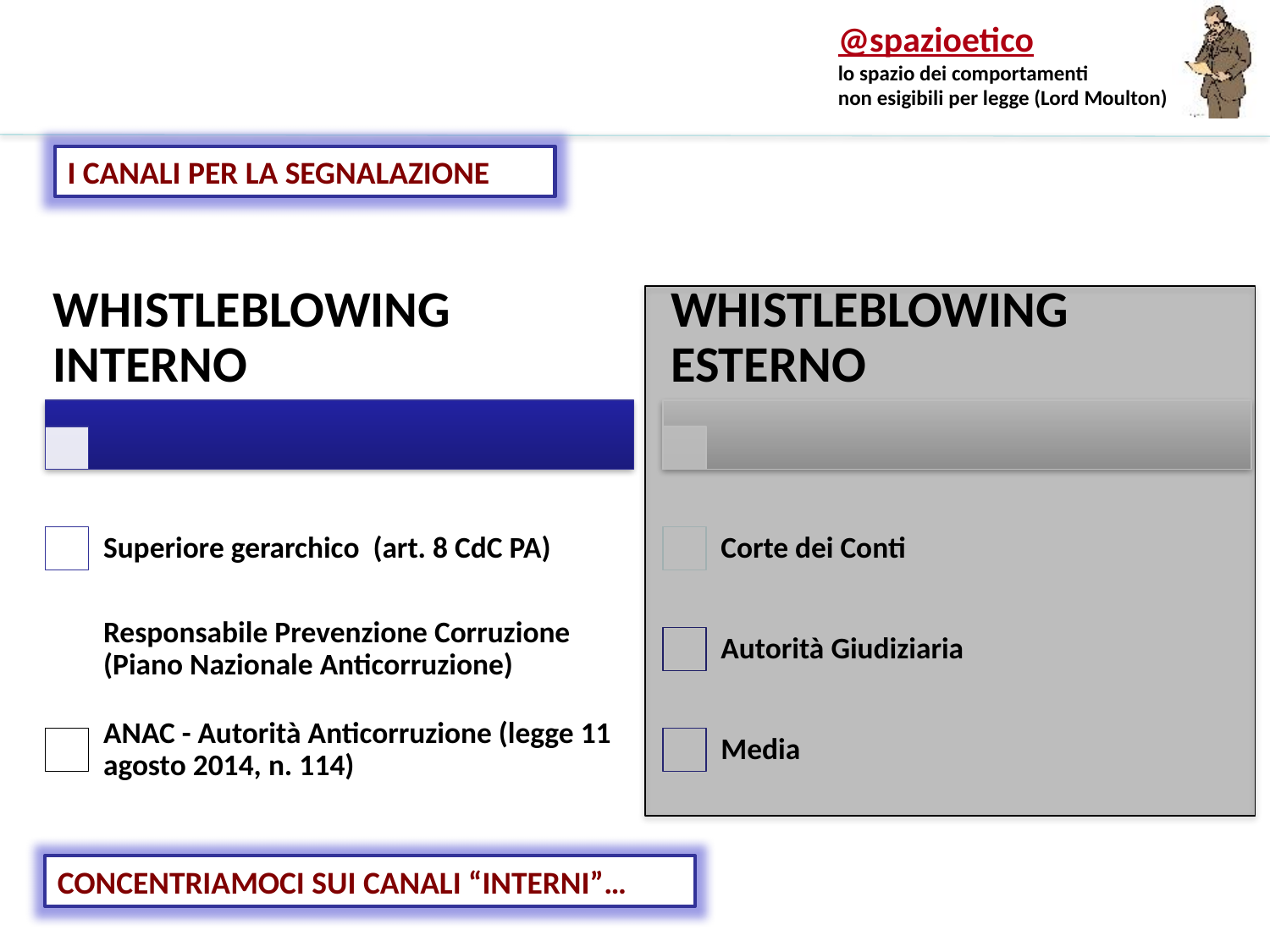

I CANALI PER LA SEGNALAZIONE
WHISTLEBLOWING INTERNO
Superiore gerarchico  (art. 8 CdC PA)
Responsabile Prevenzione Corruzione (Piano Nazionale Anticorruzione)
ANAC - Autorità Anticorruzione (legge 11 agosto 2014, n. 114)
WHISTLEBLOWING ESTERNO
Corte dei Conti
Autorità Giudiziaria
Media

CONCENTRIAMOCI SUI CANALI “INTERNI”…